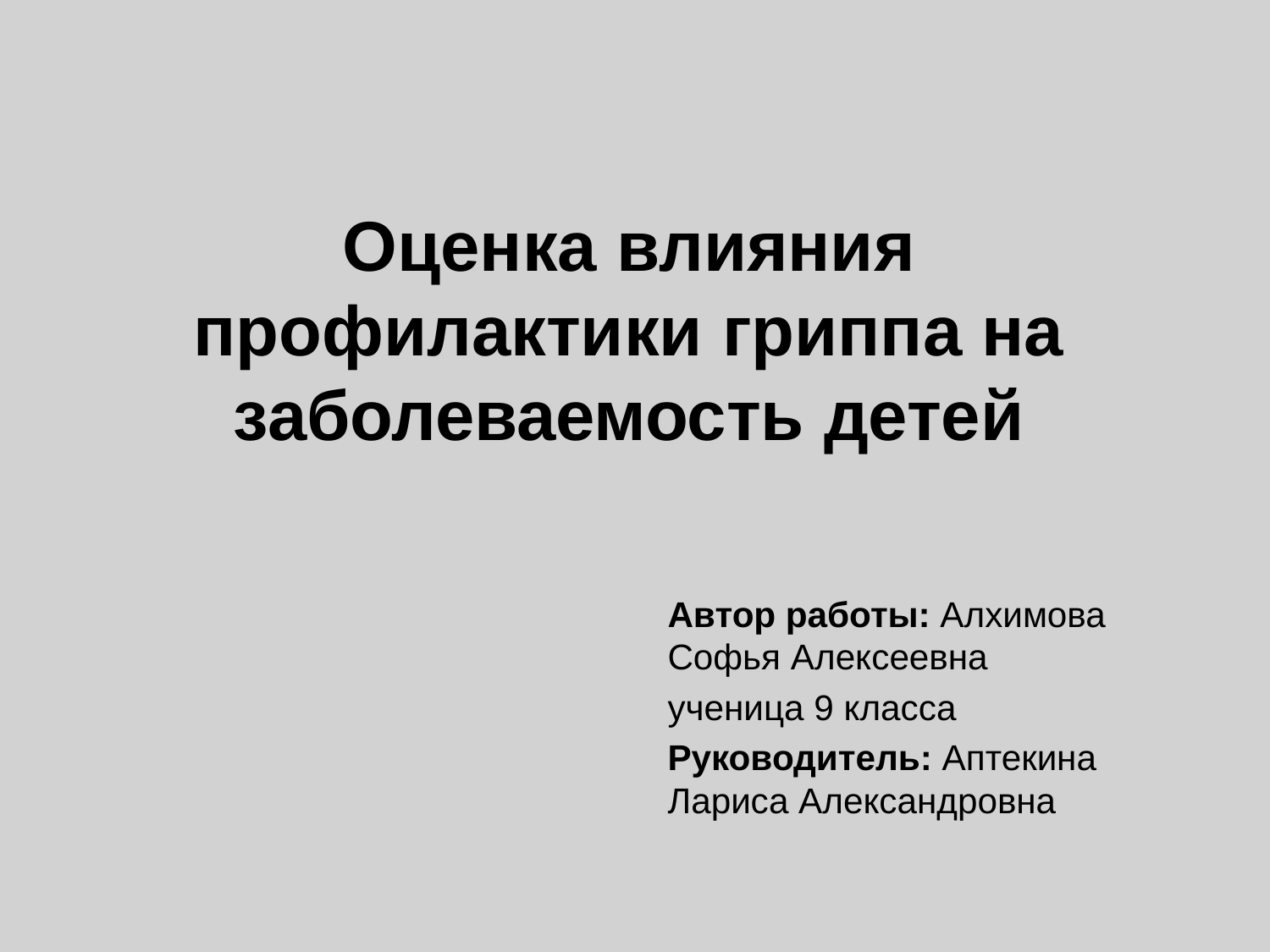

# Оценка влияния профилактики гриппа на заболеваемость детей
Автор работы: Алхимова Софья Алексеевна
ученица 9 класса
Руководитель: Аптекина Лариса Александровна